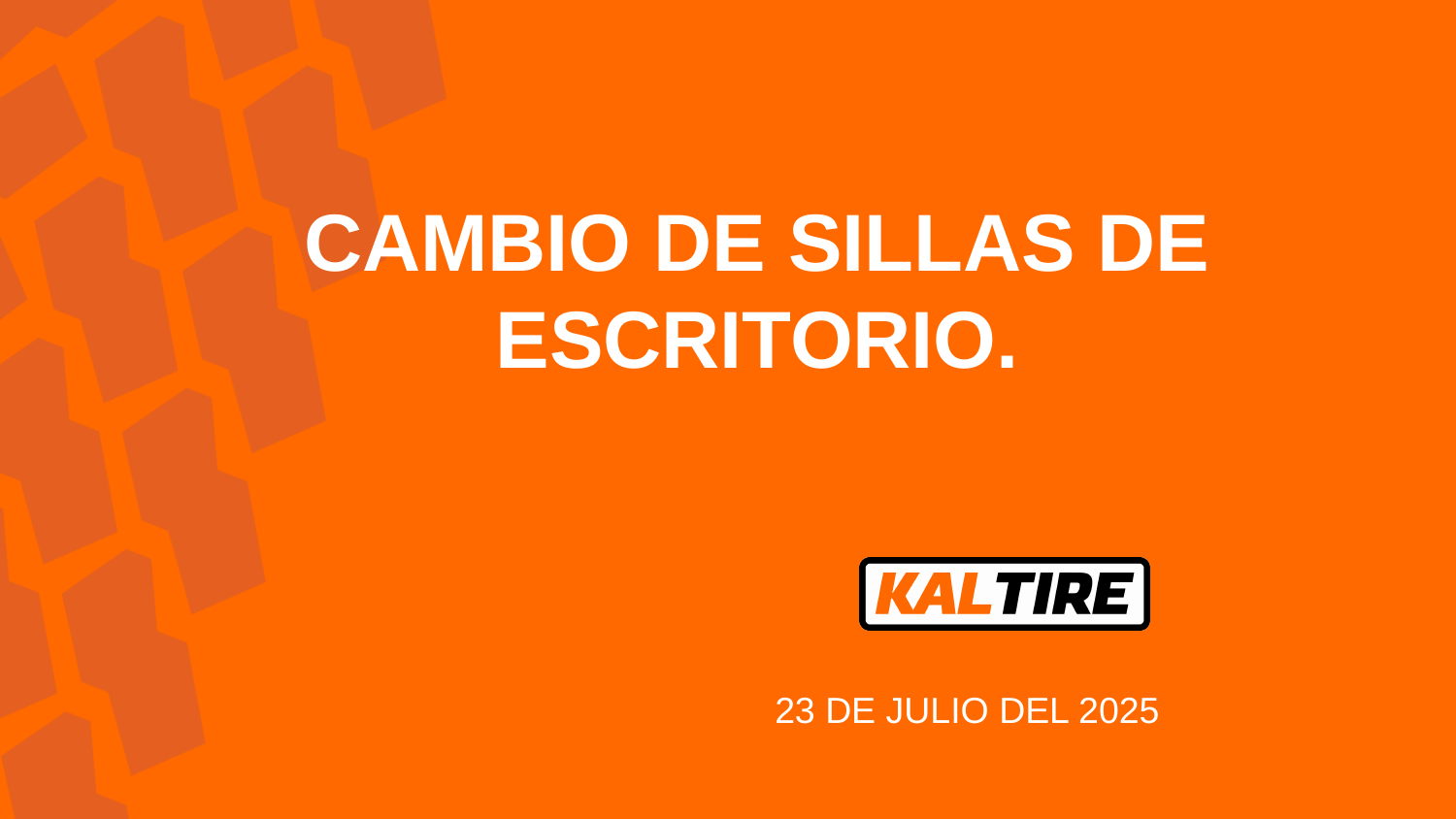

CAMBIO DE SILLAS DE ESCRITORIO.
23 DE JULIO DEL 2025